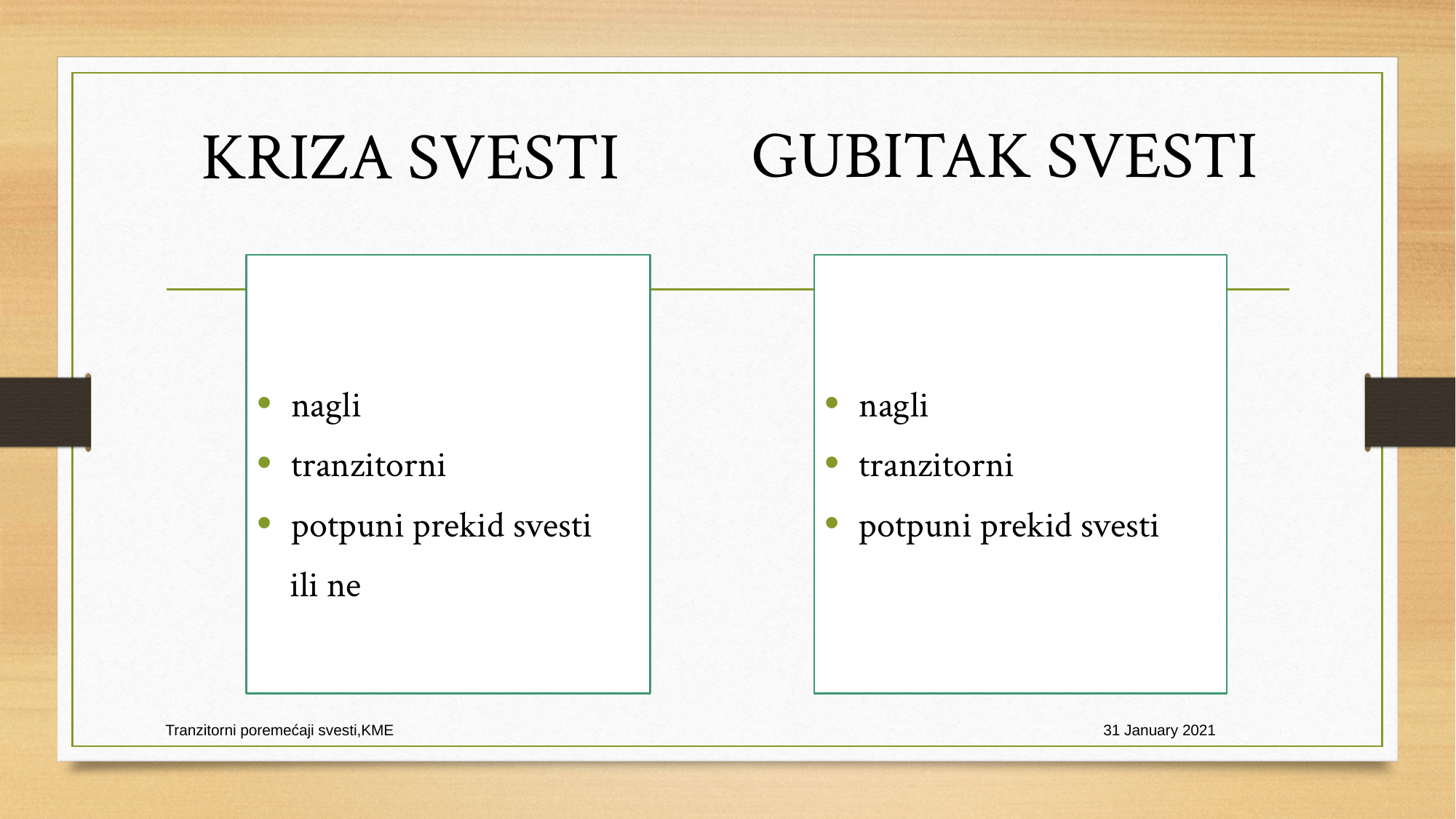

#
GUBITAK SVESTI
KRIZA SVESTI

nagli
tranzitorni
potpuni prekid svesti
    ili ne

nagli
tranzitorni
potpuni prekid svesti
Tranzitorni poremećaji svesti,KME
31 January 2021
8